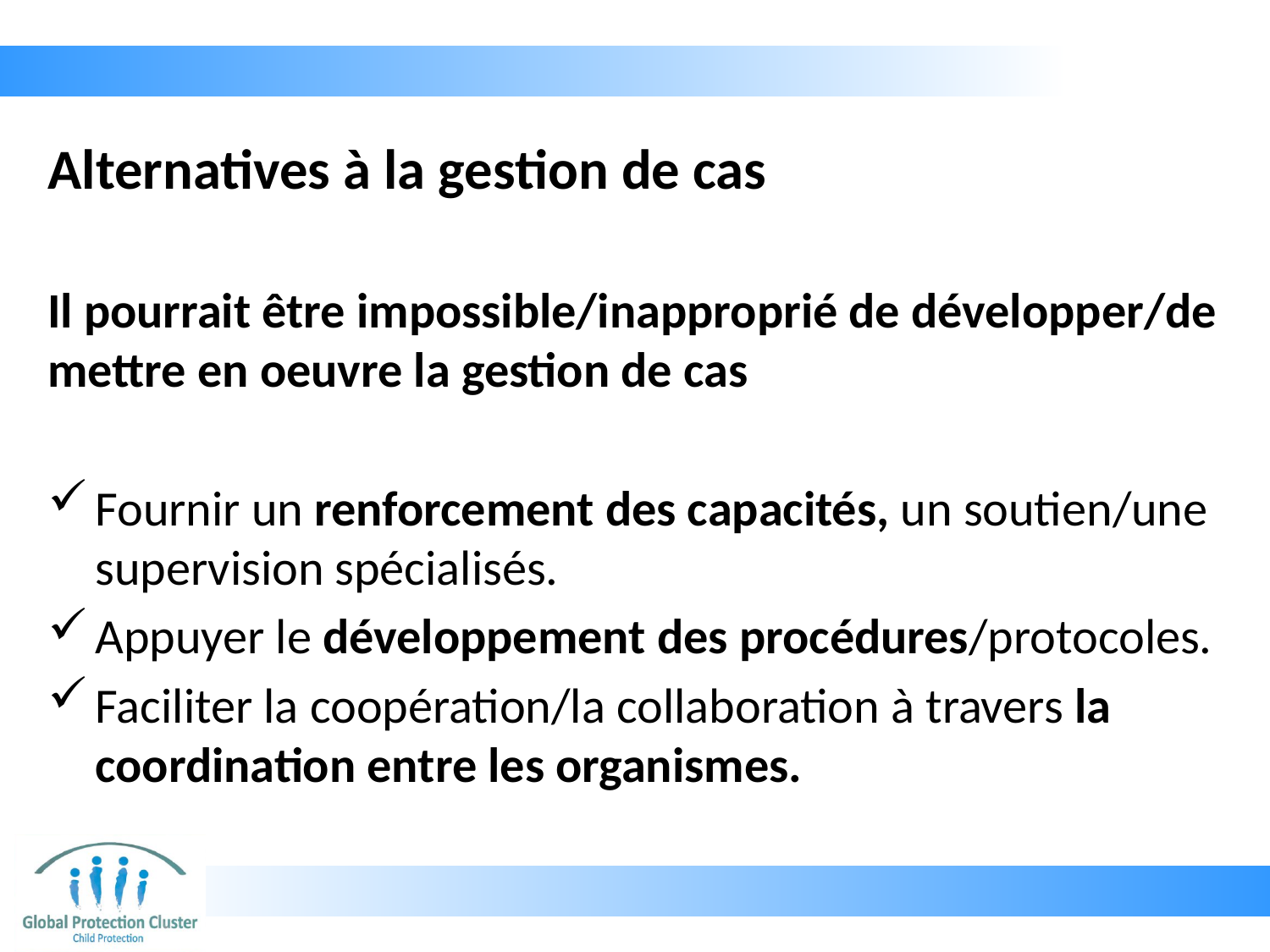

# Alternatives à la gestion de cas
Il pourrait être impossible/inapproprié de développer/de mettre en oeuvre la gestion de cas

Fournir un renforcement des capacités, un soutien/une supervision spécialisés.
Appuyer le développement des procédures/protocoles.
Faciliter la coopération/la collaboration à travers la coordination entre les organismes.